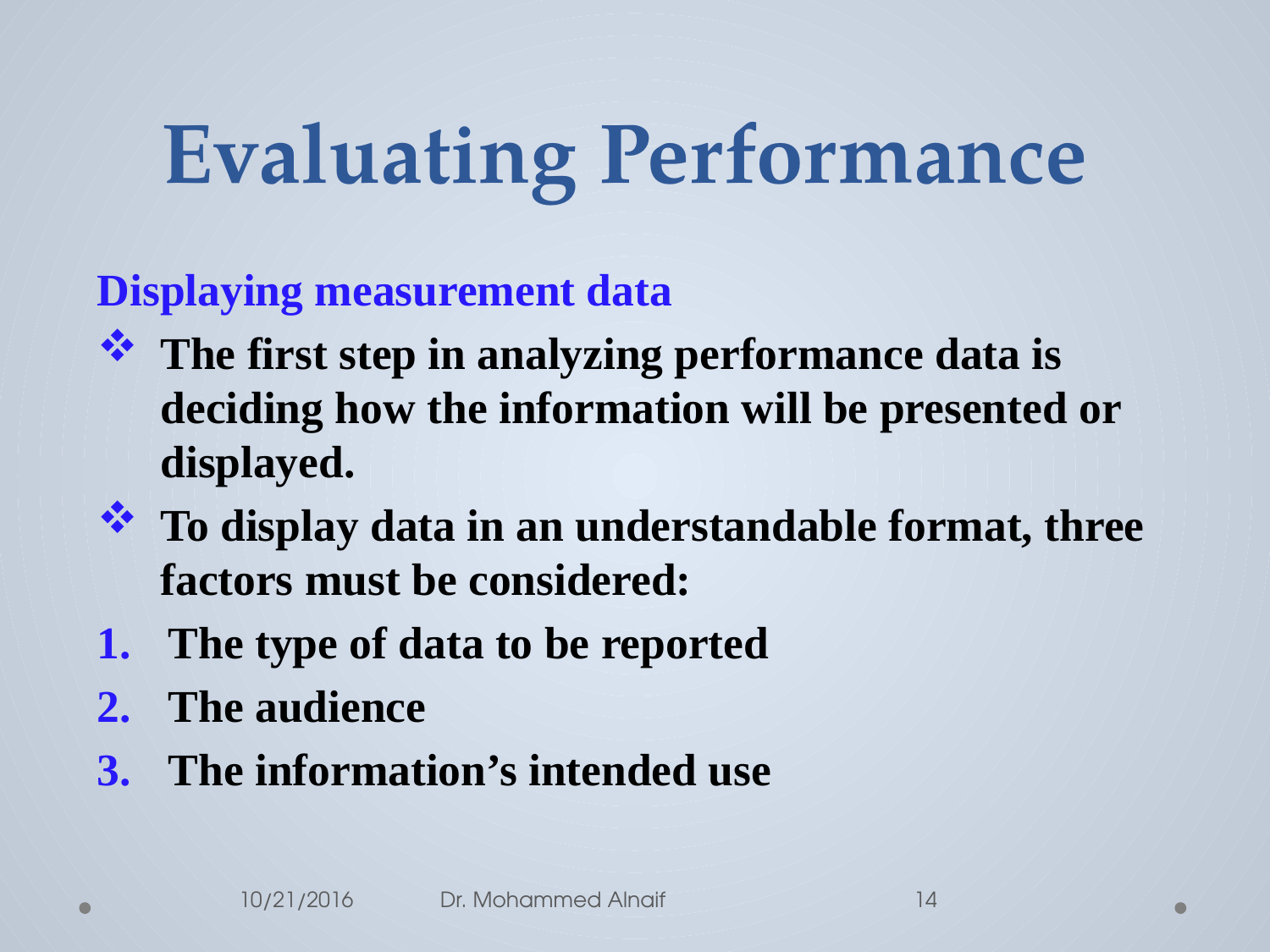

# Evaluating Performance
Displaying measurement data
The first step in analyzing performance data is deciding how the information will be presented or displayed.
To display data in an understandable format, three factors must be considered:
The type of data to be reported
The audience
The information’s intended use

10/21/2016
Dr. Mohammed Alnaif
14